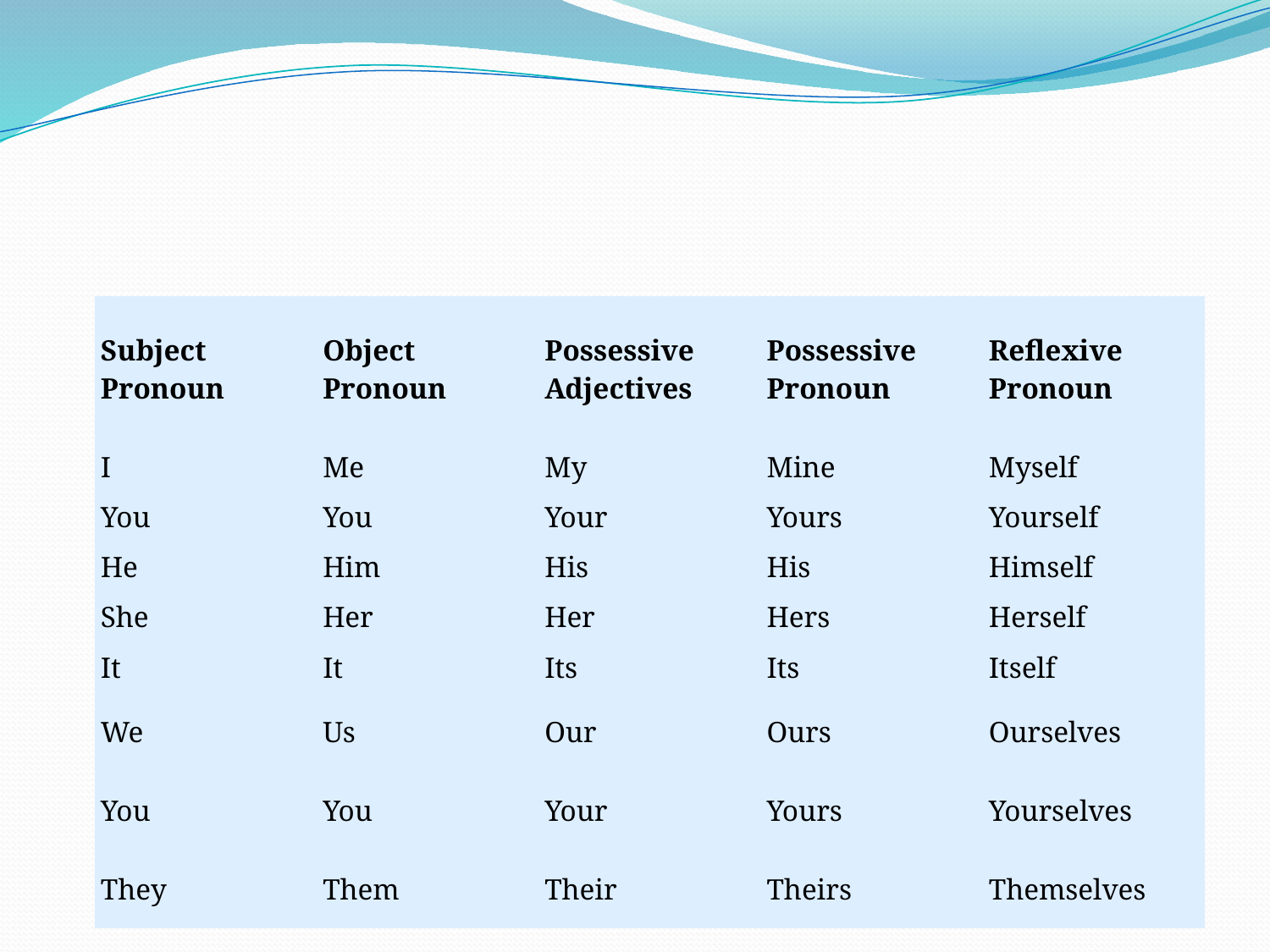

#
| Subject Pronoun | Object Pronoun | Possessive Adjectives | Possessive Pronoun | Reflexive Pronoun |
| --- | --- | --- | --- | --- |
| I | Me | My | Mine | Myself |
| You | You | Your | Yours | Yourself |
| He | Him | His | His | Himself |
| She | Her | Her | Hers | Herself |
| It | It | Its | Its | Itself |
| We | Us | Our | Ours | Ourselves |
| You | You | Your | Yours | Yourselves |
| They | Them | Their | Theirs | Themselves |